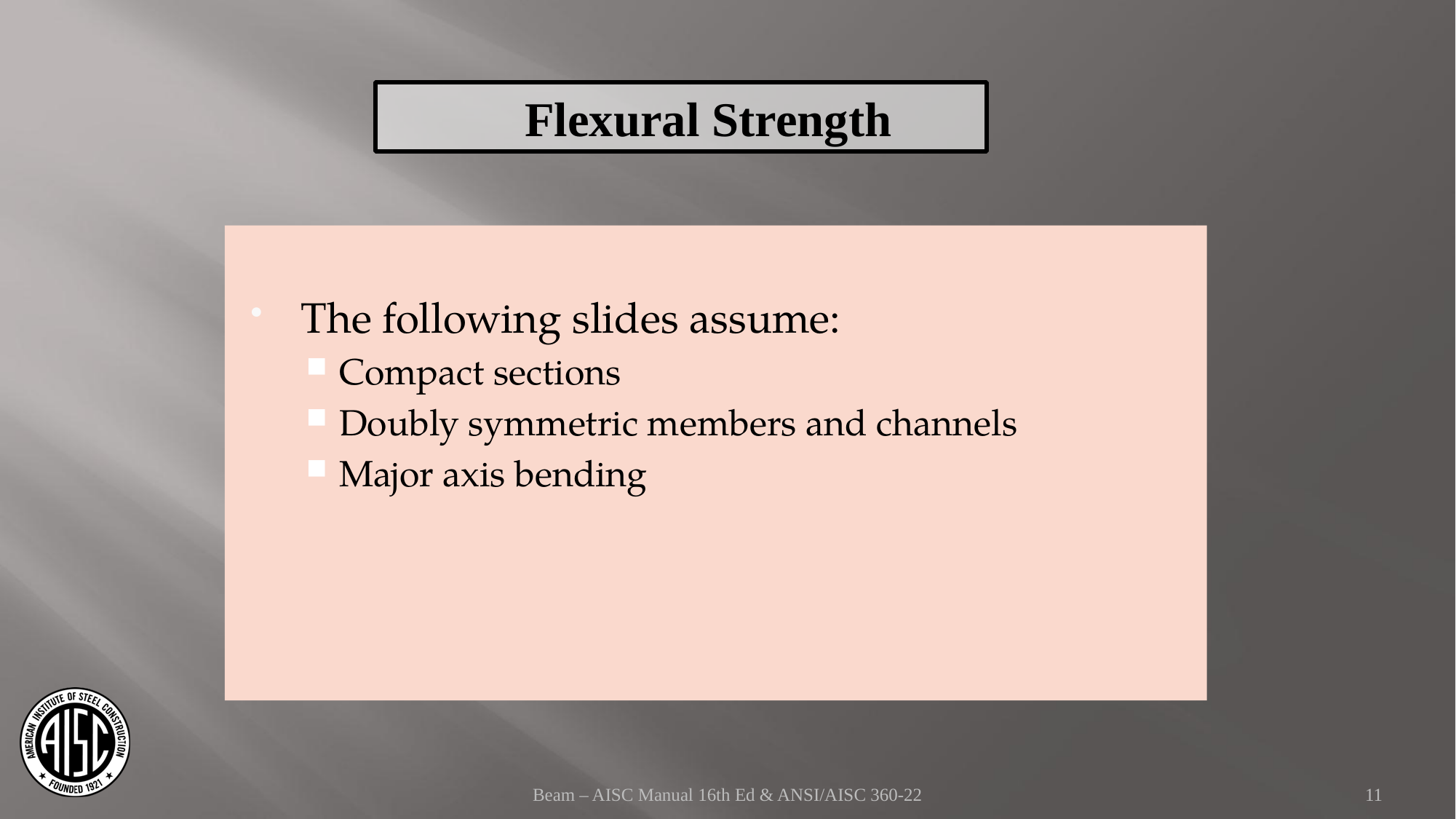

Flexural Strength

The following slides assume:
Compact sections
Doubly symmetric members and channels
Major axis bending

Beam – AISC Manual 16th Ed & ANSI/AISC 360-22
11